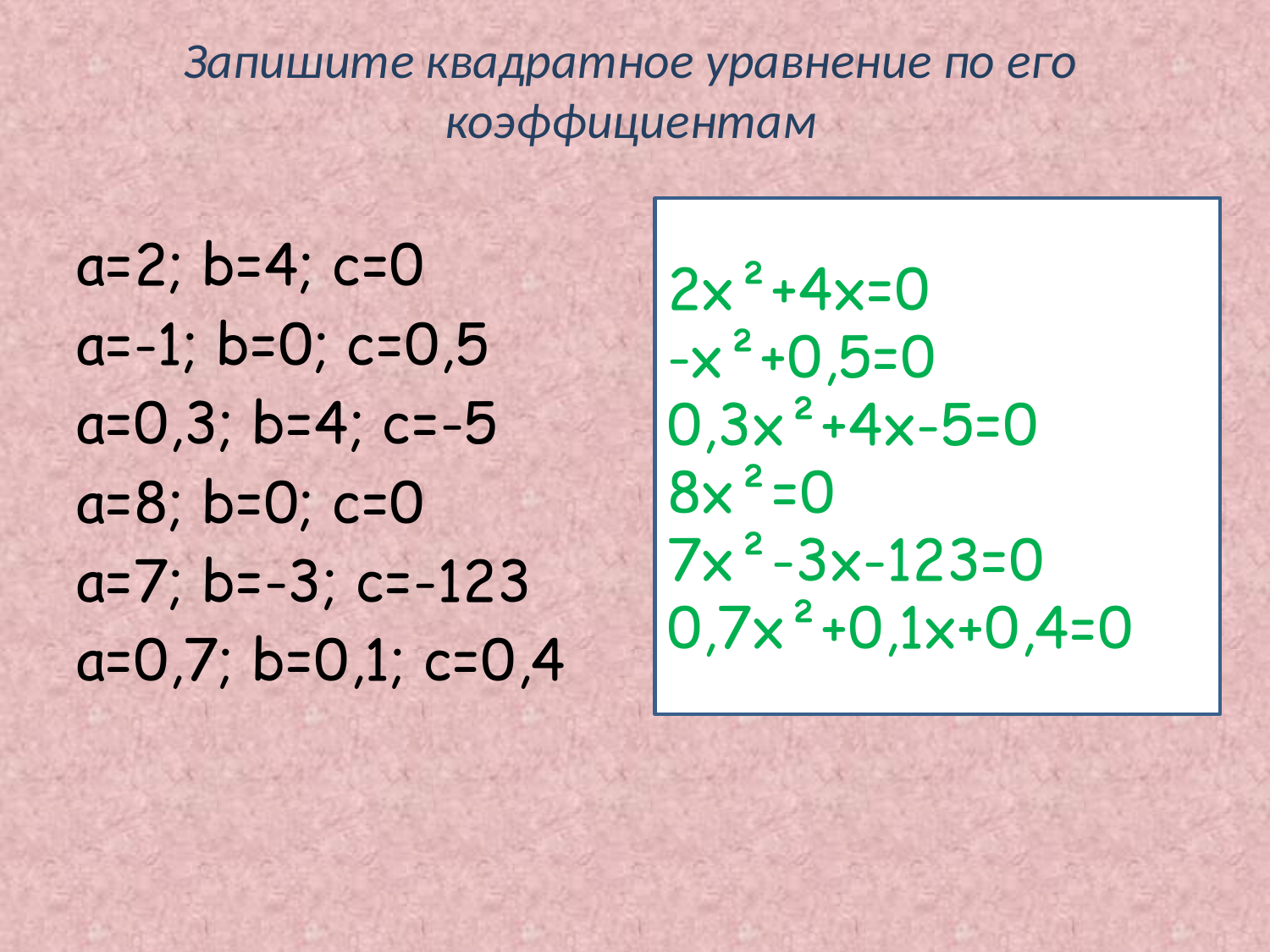

# Запишите квадратное уравнение по его коэффициентам
2x²+4x=0
-x²+0,5=0
0,3x²+4x-5=0
8x²=0
7x²-3x-123=0
0,7x²+0,1x+0,4=0
a=2; b=4; c=0
a=-1; b=0; c=0,5
a=0,3; b=4; c=-5
a=8; b=0; c=0
a=7; b=-3; c=-123
a=0,7; b=0,1; c=0,4